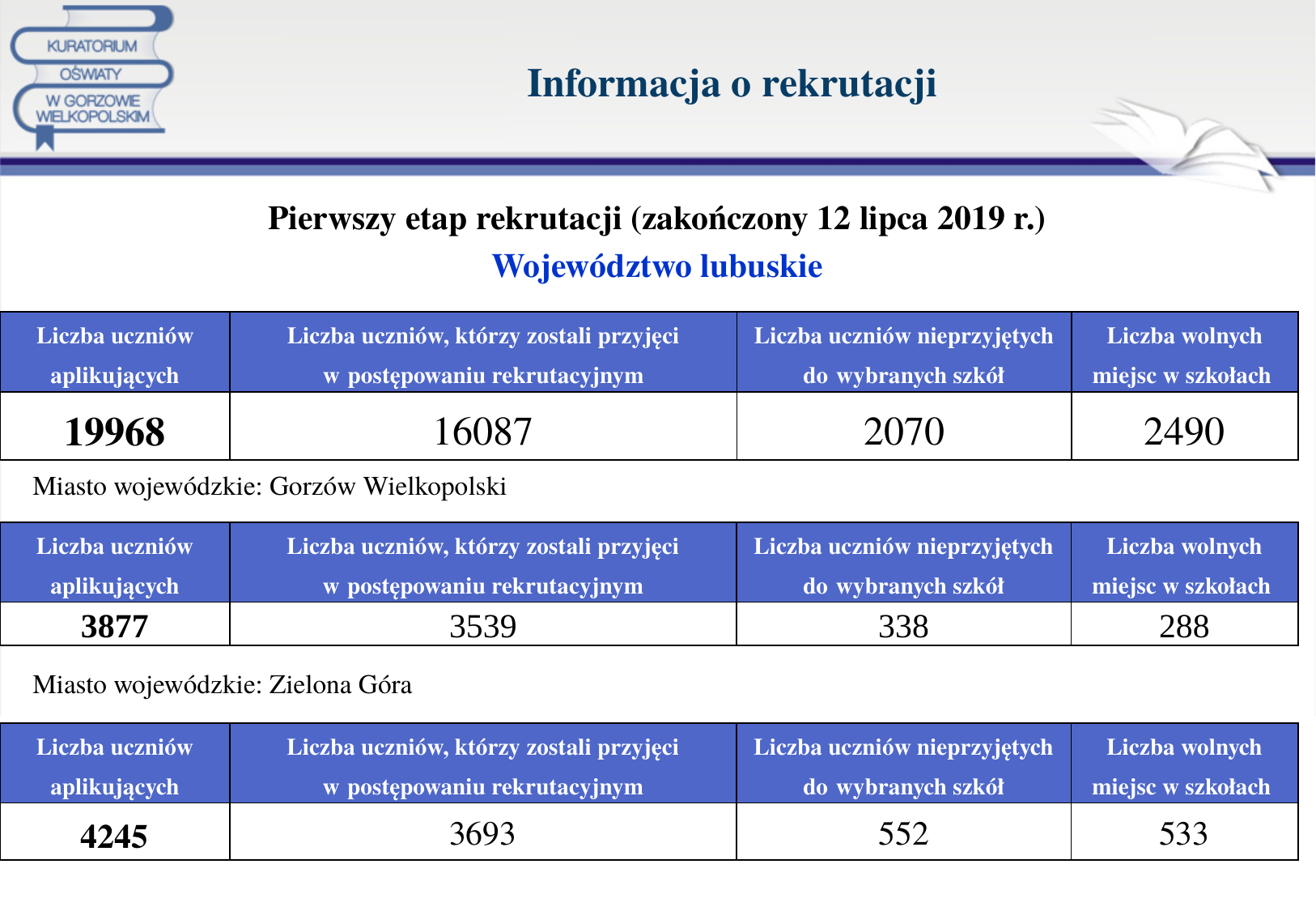

# Informacja o rekrutacji
Pierwszy etap rekrutacji (zakończony 12 lipca 2019 r.)
Województwo lubuskie

Miasto wojewódzkie: Gorzów Wielkopolski

Miasto wojewódzkie: Zielona Góra

| Liczba uczniów aplikujących | Liczba uczniów, którzy zostali przyjęci w postępowaniu rekrutacyjnym | Liczba uczniów nieprzyjętych do wybranych szkół | Liczba wolnych miejsc w szkołach |
| --- | --- | --- | --- |
| 19968 | 16087 | 2070 | 2490 |
| Liczba uczniów aplikujących | Liczba uczniów, którzy zostali przyjęci w postępowaniu rekrutacyjnym | Liczba uczniów nieprzyjętych do wybranych szkół | Liczba wolnych miejsc w szkołach |
| --- | --- | --- | --- |
| 3877 | 3539 | 338 | 288 |
| Liczba uczniów aplikujących | Liczba uczniów, którzy zostali przyjęci w postępowaniu rekrutacyjnym | Liczba uczniów nieprzyjętych do wybranych szkół | Liczba wolnych miejsc w szkołach |
| --- | --- | --- | --- |
| 4245 | 3693 | 552 | 533 |